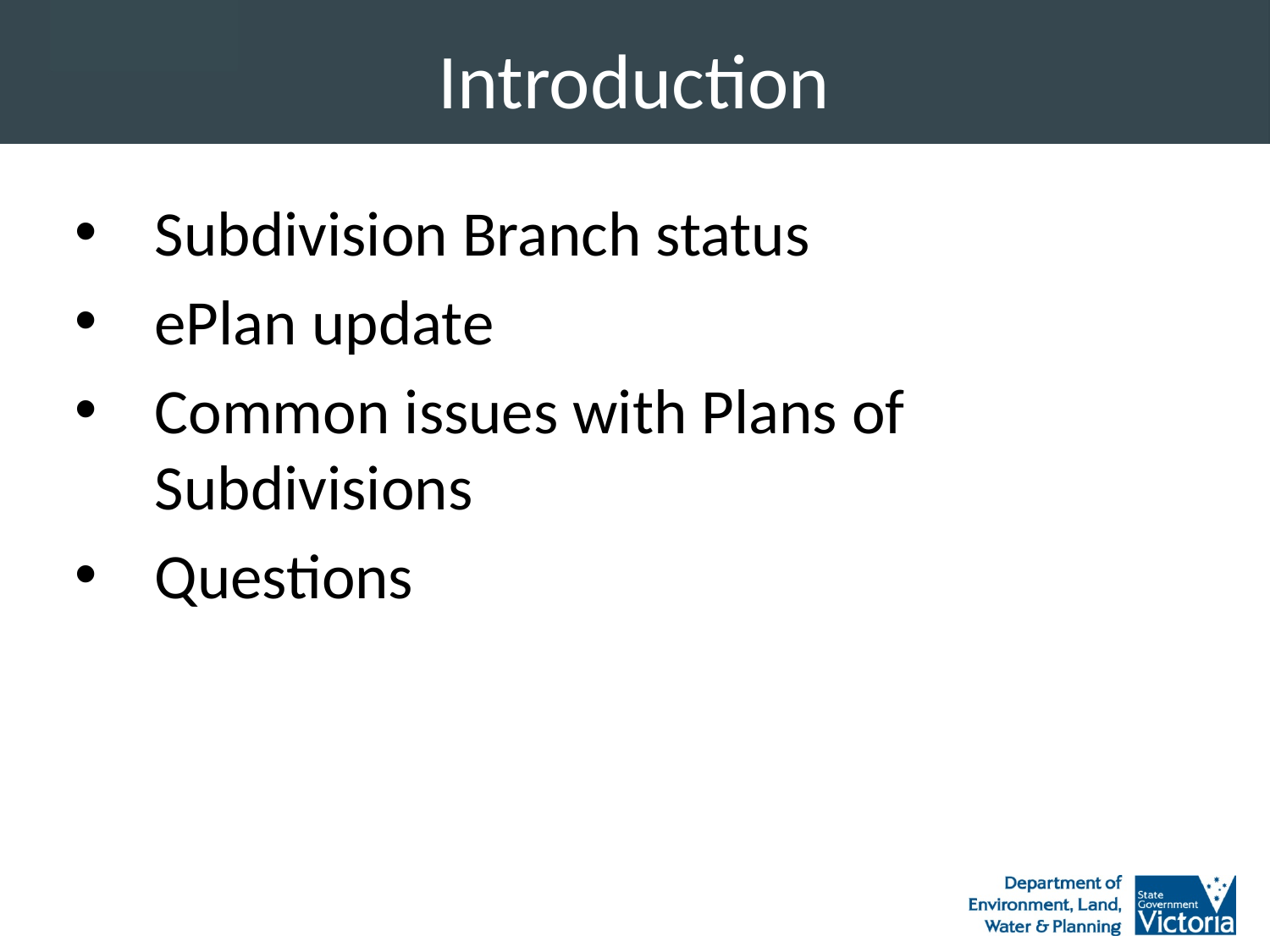

# Introduction
Subdivision Branch status
ePlan update
Common issues with Plans of Subdivisions
Questions